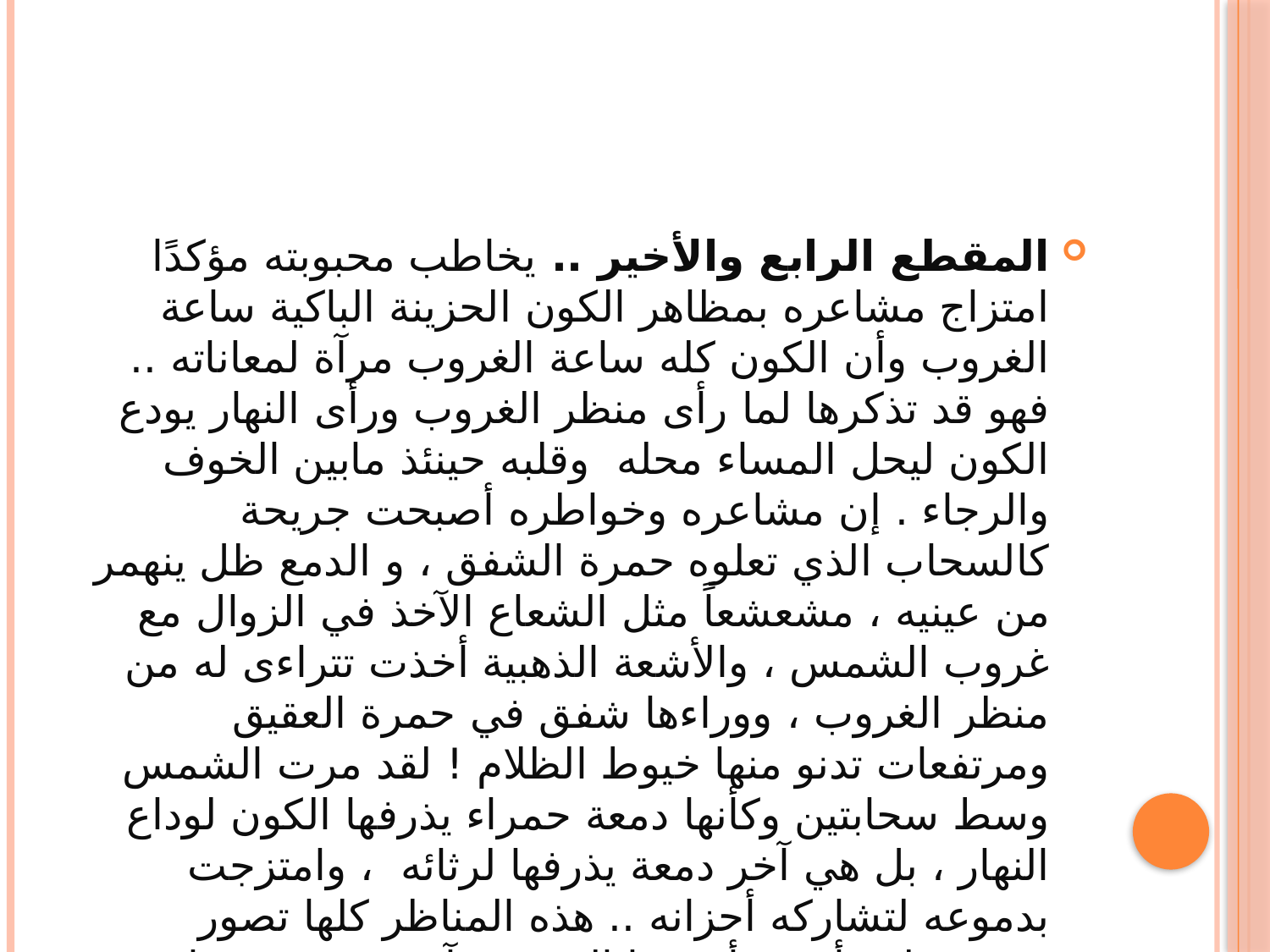

#
المقطع الرابع والأخير .. يخاطب محبوبته مؤكدًا امتزاج مشاعره بمظاهر الكون الحزينة الباكية ساعة الغروب وأن الكون كله ساعة الغروب مرآة لمعاناته ..  فهو قد تذكرها لما رأى منظر الغروب ورأى النهار يودع الكون ليحل المساء محله  وقلبه حينئذ مابين الخوف والرجاء . إن مشاعره وخواطره أصبحت جريحة كالسحاب الذي تعلوه حمرة الشفق ، و الدمع ظل ينهمر من عينيه ، مشعشعاً مثل الشعاع الآخذ في الزوال مع غروب الشمس ، والأشعة الذهبية أخذت تتراءى له من منظر الغروب ، ووراءها شفق في حمرة العقيق ومرتفعات تدنو منها خيوط الظلام ! لقد مرت الشمس وسط سحابتين وكأنها دمعة حمراء يذرفها الكون لوداع النهار ، بل هي آخر دمعة يذرفها لرثائه  ، وامتزجت بدموعه لتشاركه أحزانه .. هذه المناظر كلها تصور نفسه ؛ لقد أحس أن هذا اليوم هو آخر يوم في حياته ، وأن كل الذي يعانيه انعكس على الطبيعة كالمرآة تمامًا..!!